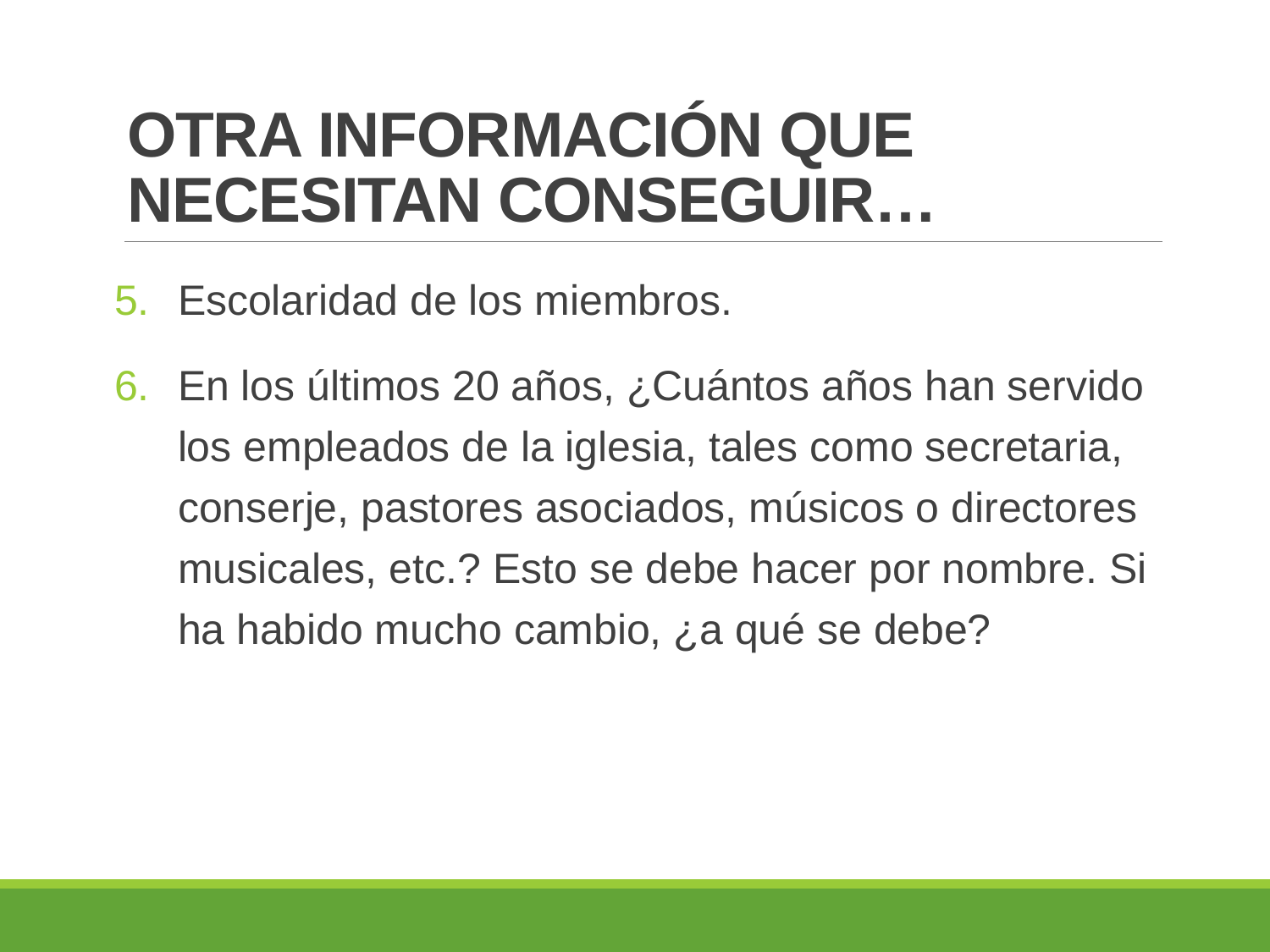

# OTRA INFORMACIÓN QUE NECESITAN CONSEGUIR…
Escolaridad de los miembros.
En los últimos 20 años, ¿Cuántos años han servido los empleados de la iglesia, tales como secretaria, conserje, pastores asociados, músicos o directores musicales, etc.? Esto se debe hacer por nombre. Si ha habido mucho cambio, ¿a qué se debe?